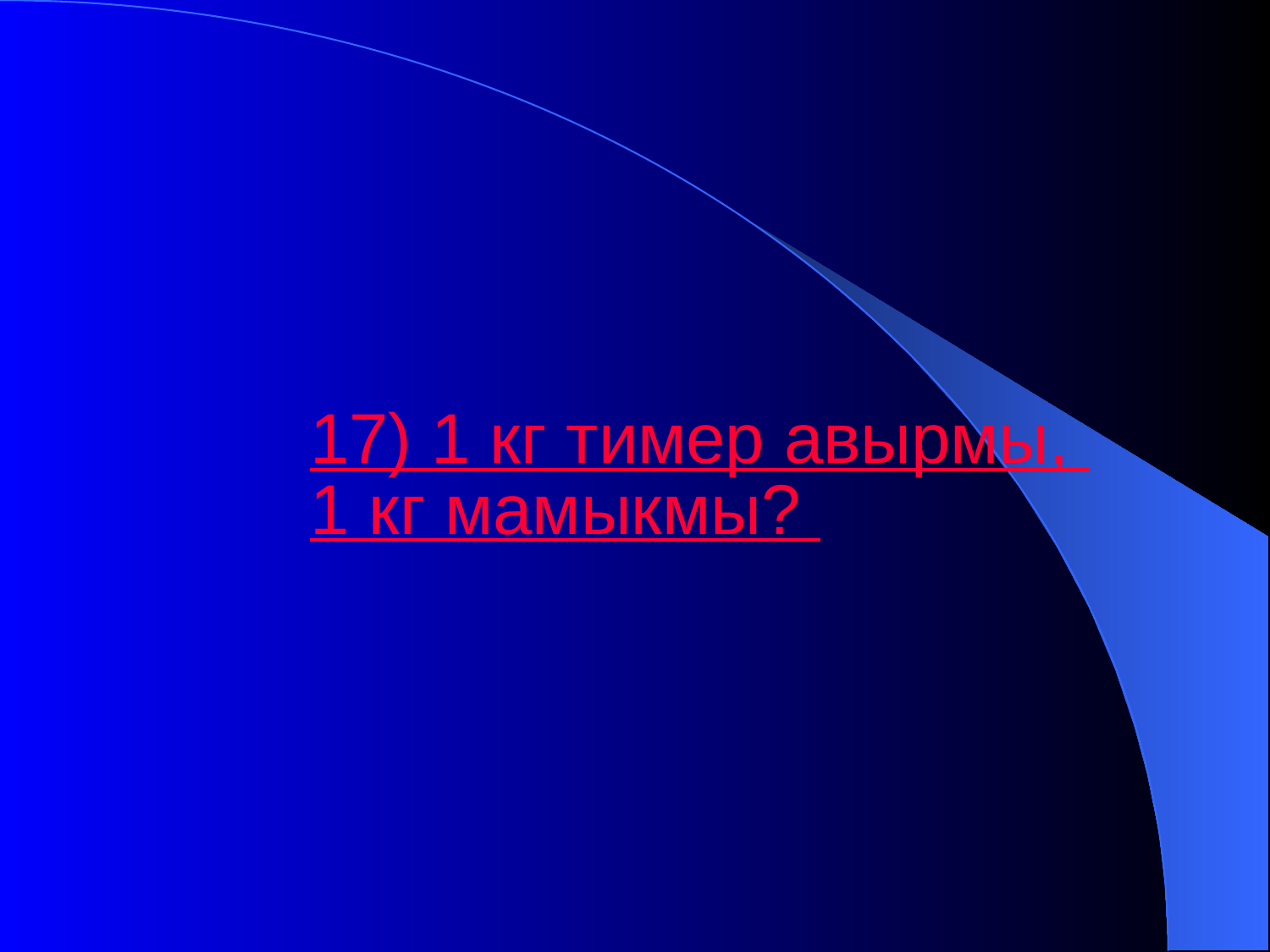

17) 1 кг тимер авырмы, 1 кг мамыкмы?